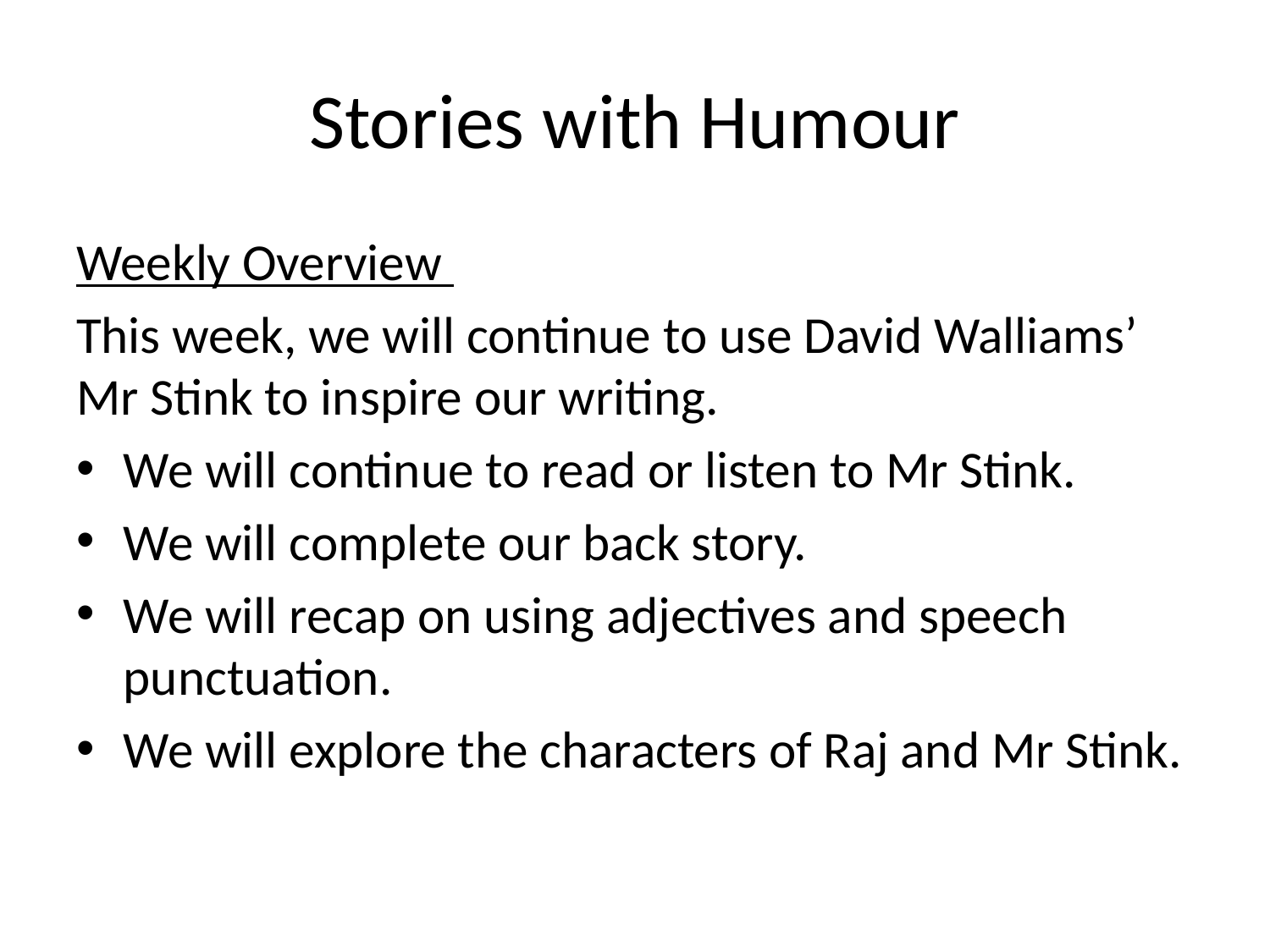

# Stories with Humour
Weekly Overview
This week, we will continue to use David Walliams’ Mr Stink to inspire our writing.
We will continue to read or listen to Mr Stink.
We will complete our back story.
We will recap on using adjectives and speech punctuation.
We will explore the characters of Raj and Mr Stink.